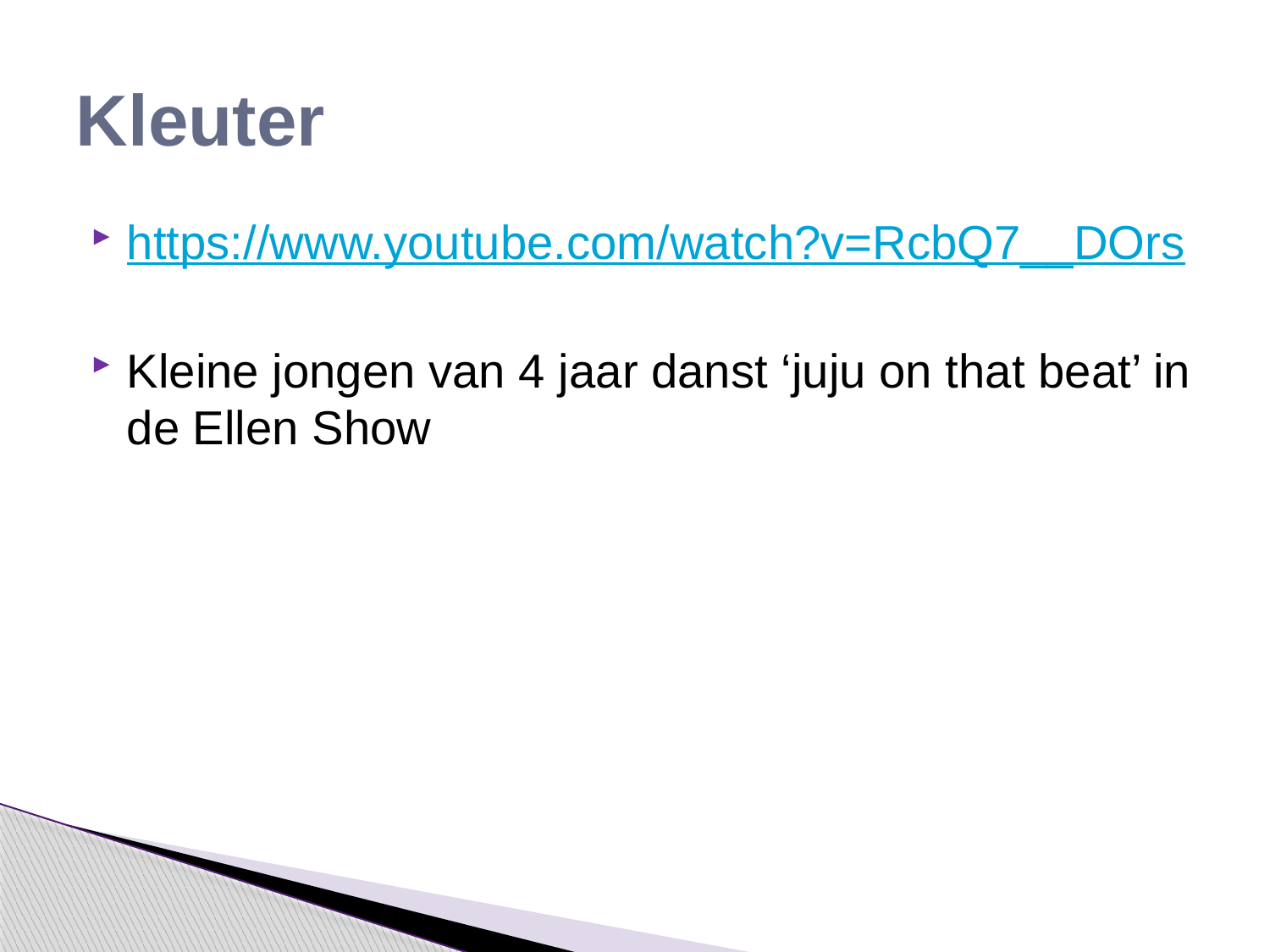

# Kleuter
https://www.youtube.com/watch?v=RcbQ7__DOrs

Kleine jongen van 4 jaar danst ‘juju on that beat’ in de Ellen Show